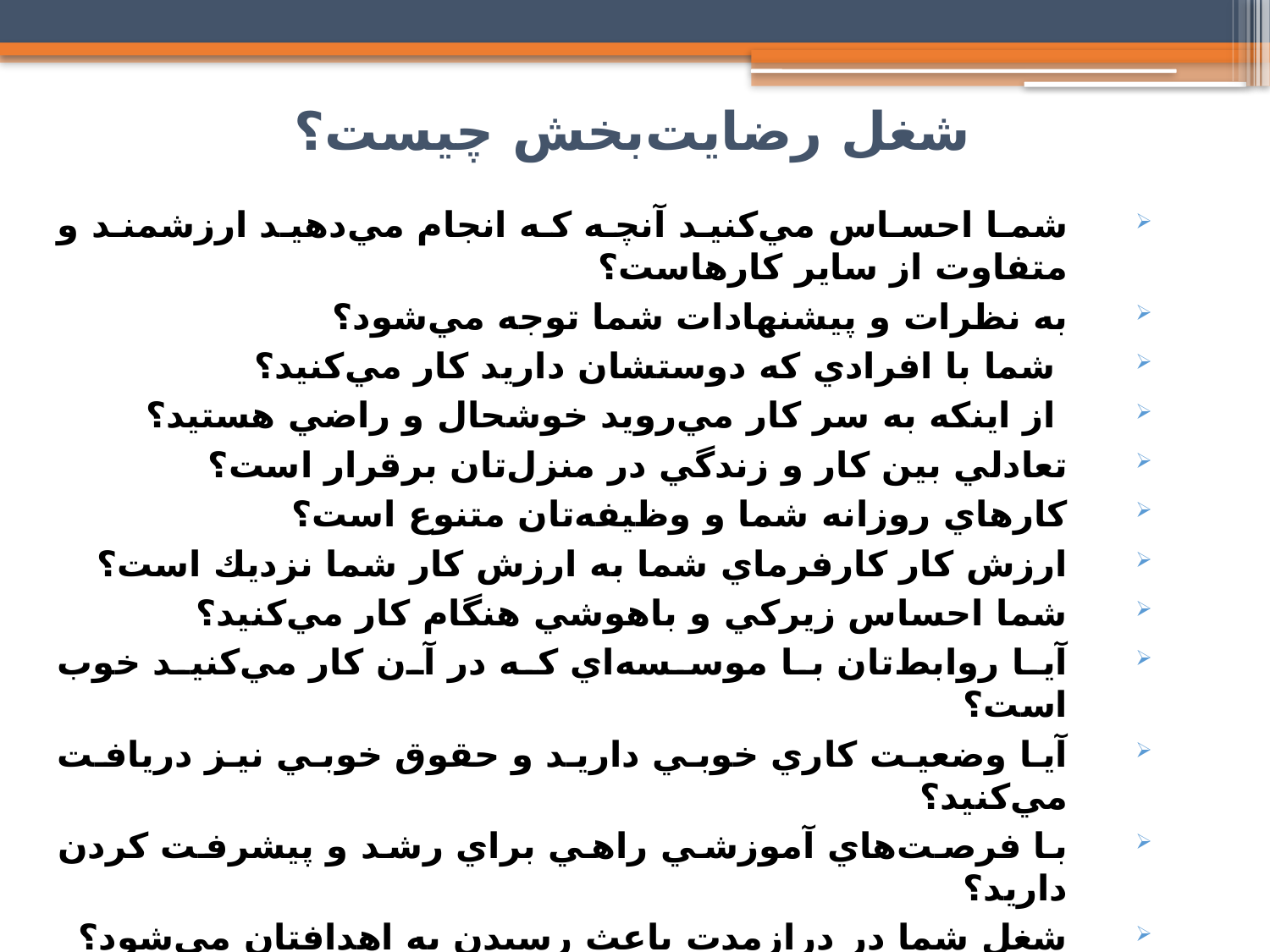

شغل رضايت‌بخش چيست؟
شما احساس مي‌كنيد آنچه كه انجام مي‌دهيد ارزشمند و متفاوت از ساير كارهاست؟
به نظرات و پيشنهادات شما توجه مي‌شود؟
 شما با افرادي كه دوستشان داريد كار مي‌كنيد؟
 از اينكه به سر كار مي‌رويد خوشحال و راضي هستيد؟
تعادلي بين كار و زندگي در منزل‌تان برقرار است؟
كارهاي روزانه شما و وظيفه‌تان متنوع است؟
ارزش كار كارفرماي شما به ارزش كار شما نزديك است؟
شما احساس زيركي و باهوشي هنگام كار مي‌كنيد؟
آيا روابط‌تان با موسسه‌اي كه در آن كار مي‌كنيد خوب است؟
آيا وضعيت كاري خوبي داريد و حقوق خوبي نيز دريافت مي‌كنيد؟
با فرصت‌هاي آموزشي راهي براي رشد و پيشرفت كردن داريد؟
شغل شما در درازمدت باعث رسيدن به اهدافتان مي‌شود؟